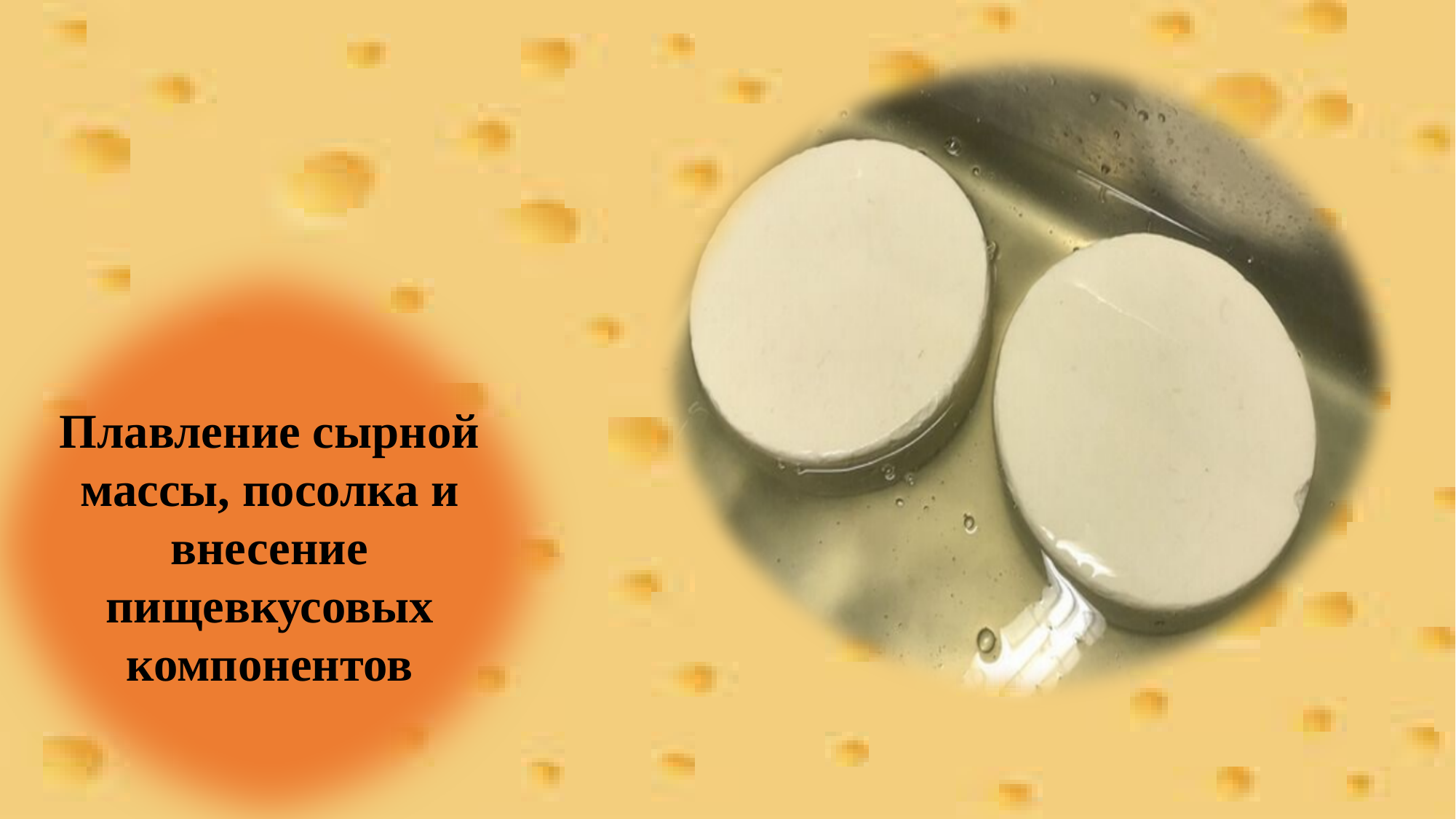

Плавление сырной массы, посолка и внесение пищевкусовых компонентов